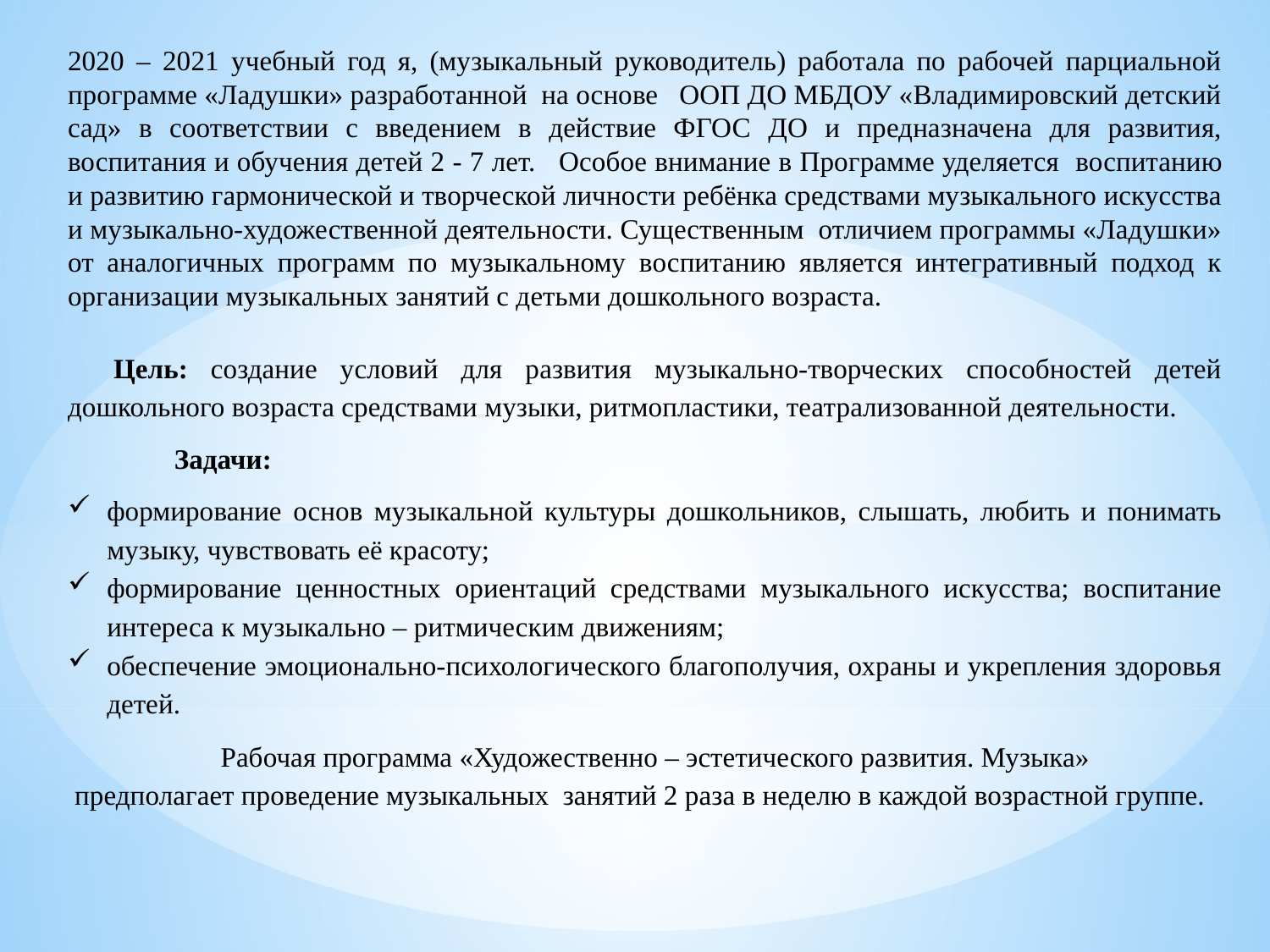

2020 – 2021 учебный год я, (музыкальный руководитель) работала по рабочей парциальной программе «Ладушки» разработанной  на основе   ООП ДО МБДОУ «Владимировский детский сад» в соответствии с введением в действие ФГОС ДО и предназначена для развития, воспитания и обучения детей 2 - 7 лет.   Особое внимание в Программе уделяется  воспитанию и развитию гармонической и творческой личности ребёнка средствами музыкального искусства и музыкально-художественной деятельности. Существенным  отличием программы «Ладушки» от аналогичных программ по музыкальному воспитанию является интегративный подход к организации музыкальных занятий с детьми дошкольного возраста.

  Цель: создание условий для развития музыкально-творческих способностей детей дошкольного возраста средствами музыки, ритмопластики, театрализованной деятельности.
	Задачи:
формирование основ музыкальной культуры дошкольников, слышать, любить и понимать музыку, чувствовать её красоту;
формирование ценностных ориентаций средствами музыкального искусства; воспитание интереса к музыкально – ритмическим движениям;
обеспечение эмоционально-психологического благополучия, охраны и укрепления здоровья детей.
   Рабочая программа «Художественно – эстетического развития. Музыка»
 предполагает проведение музыкальных  занятий 2 раза в неделю в каждой возрастной группе.